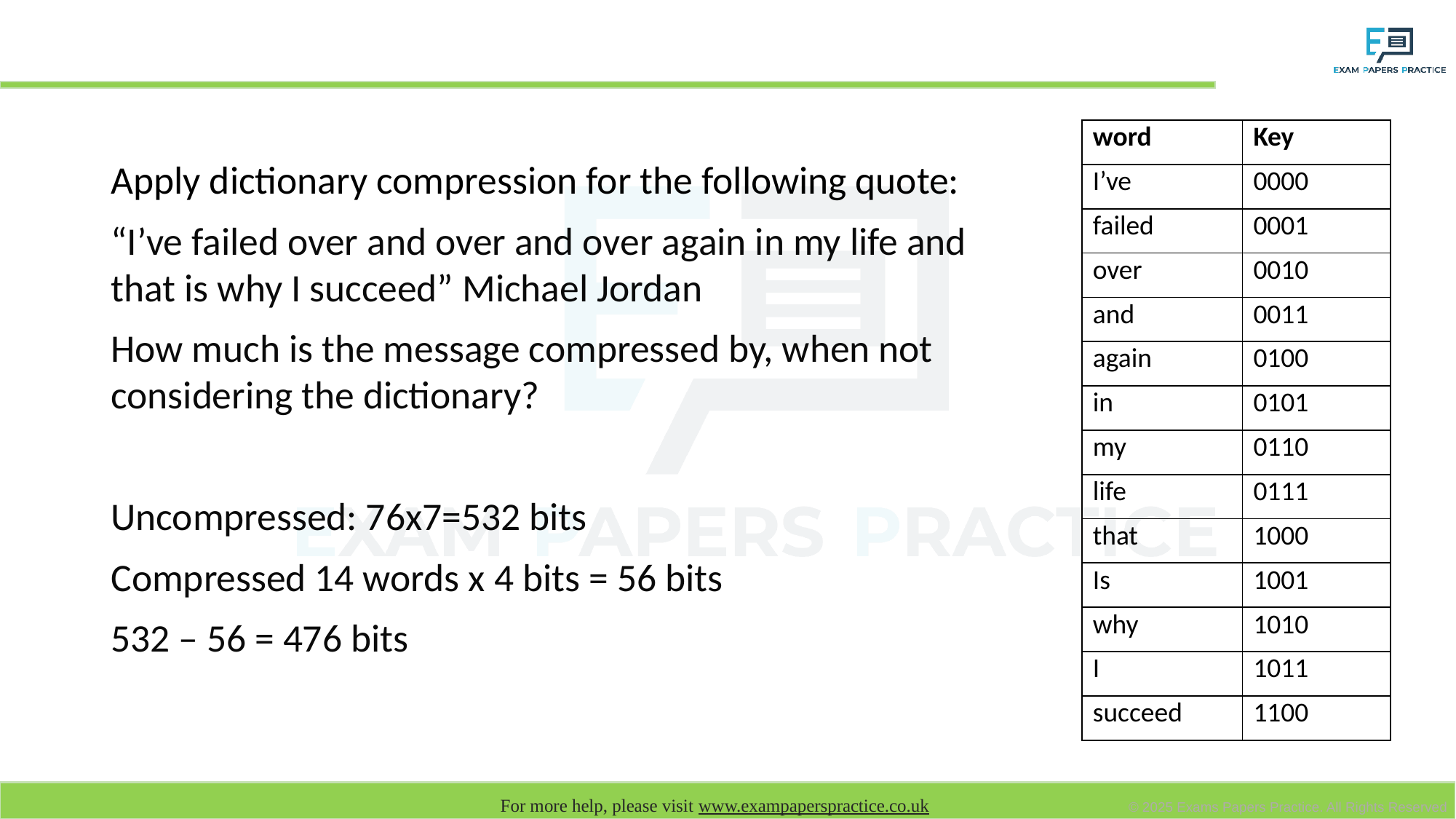

# Exercise: Dictionary compression
| word | Key |
| --- | --- |
| I’ve | 0000 |
| failed | 0001 |
| over | 0010 |
| and | 0011 |
| again | 0100 |
| in | 0101 |
| my | 0110 |
| life | 0111 |
| that | 1000 |
| Is | 1001 |
| why | 1010 |
| I | 1011 |
| succeed | 1100 |
Apply dictionary compression for the following quote:
“I’ve failed over and over and over again in my life and that is why I succeed” Michael Jordan
How much is the message compressed by, when not considering the dictionary?

Uncompressed: 76x7=532 bits
Compressed 14 words x 4 bits = 56 bits
532 – 56 = 476 bits